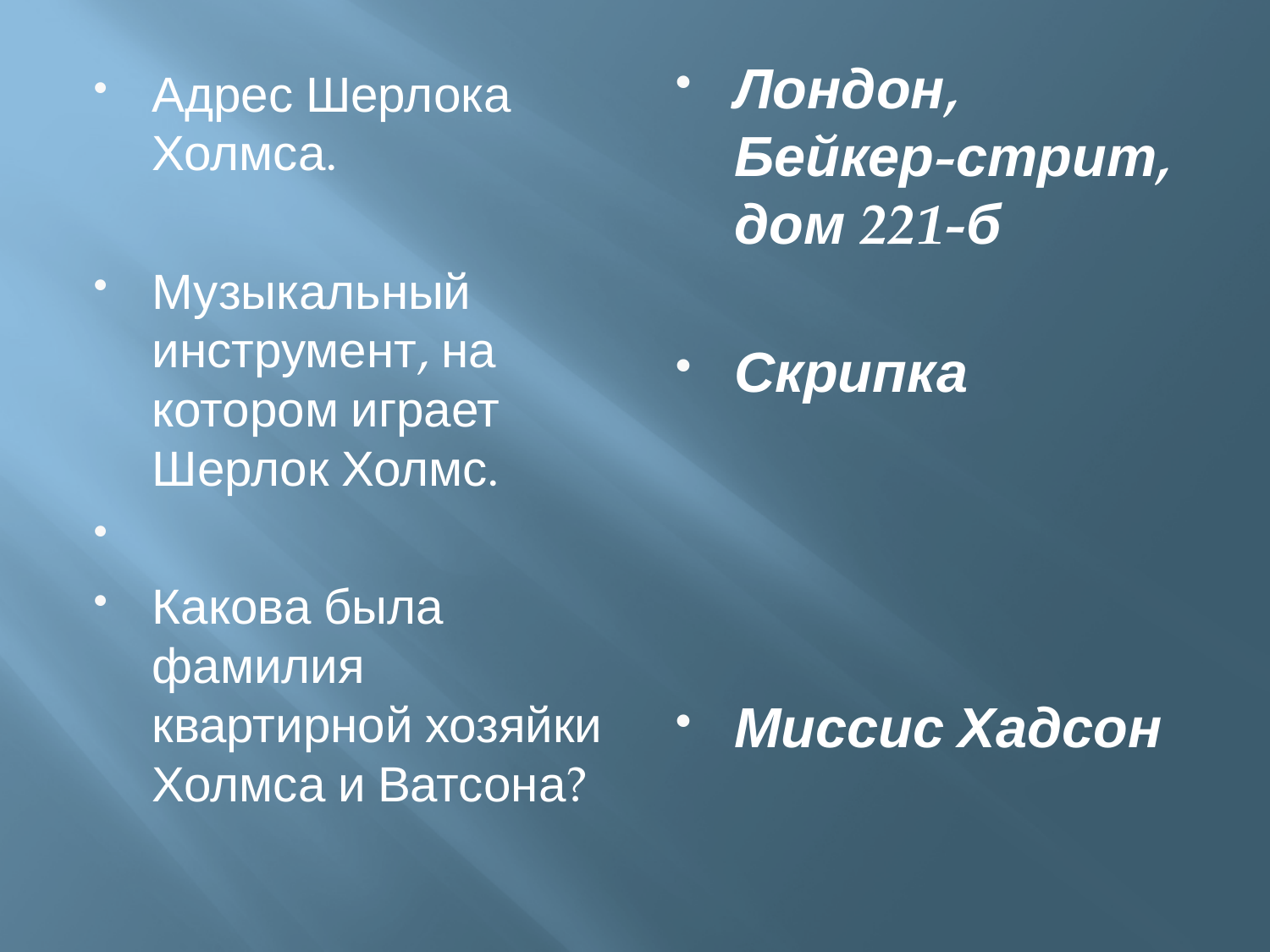

#
Лондон, Бейкер-стрит, дом 221-б

Скрипка

Миссис Хадсон

Адрес Шерлока Холмса.

Музыкальный инструмент, на котором играет Шерлок Холмс.

Какова была фамилия квартирной хозяйки Холмса и Ватсона?